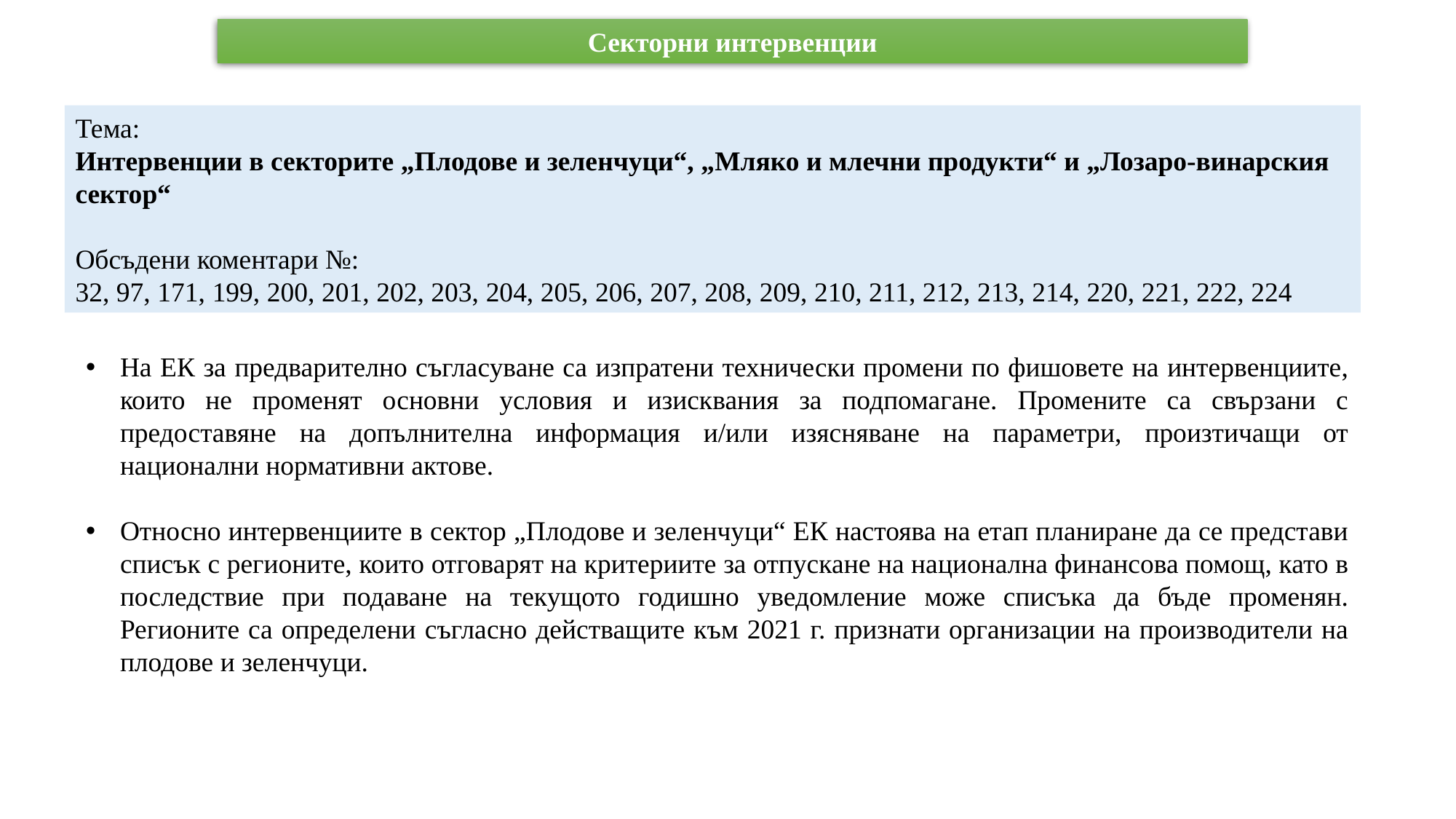

Секторни интервенции
Тема:
Интервенции в секторите „Плодове и зеленчуци“, „Мляко и млечни продукти“ и „Лозаро-винарския сектор“

Обсъдени коментари №:
32, 97, 171, 199, 200, 201, 202, 203, 204, 205, 206, 207, 208, 209, 210, 211, 212, 213, 214, 220, 221, 222, 224

На ЕК за предварително съгласуване са изпратени технически промени по фишовете на интервенциите, които не променят основни условия и изисквания за подпомагане. Промените са свързани с предоставяне на допълнителна информация и/или изясняване на параметри, произтичащи от национални нормативни актове.

Относно интервенциите в сектор „Плодове и зеленчуци“ ЕК настоява на етап планиране да се представи списък с регионите, които отговарят на критериите за отпускане на национална финансова помощ, като в последствие при подаване на текущото годишно уведомление може списъка да бъде променян. Регионите са определени съгласно действащите към 2021 г. признати организации на производители на плодове и зеленчуци.